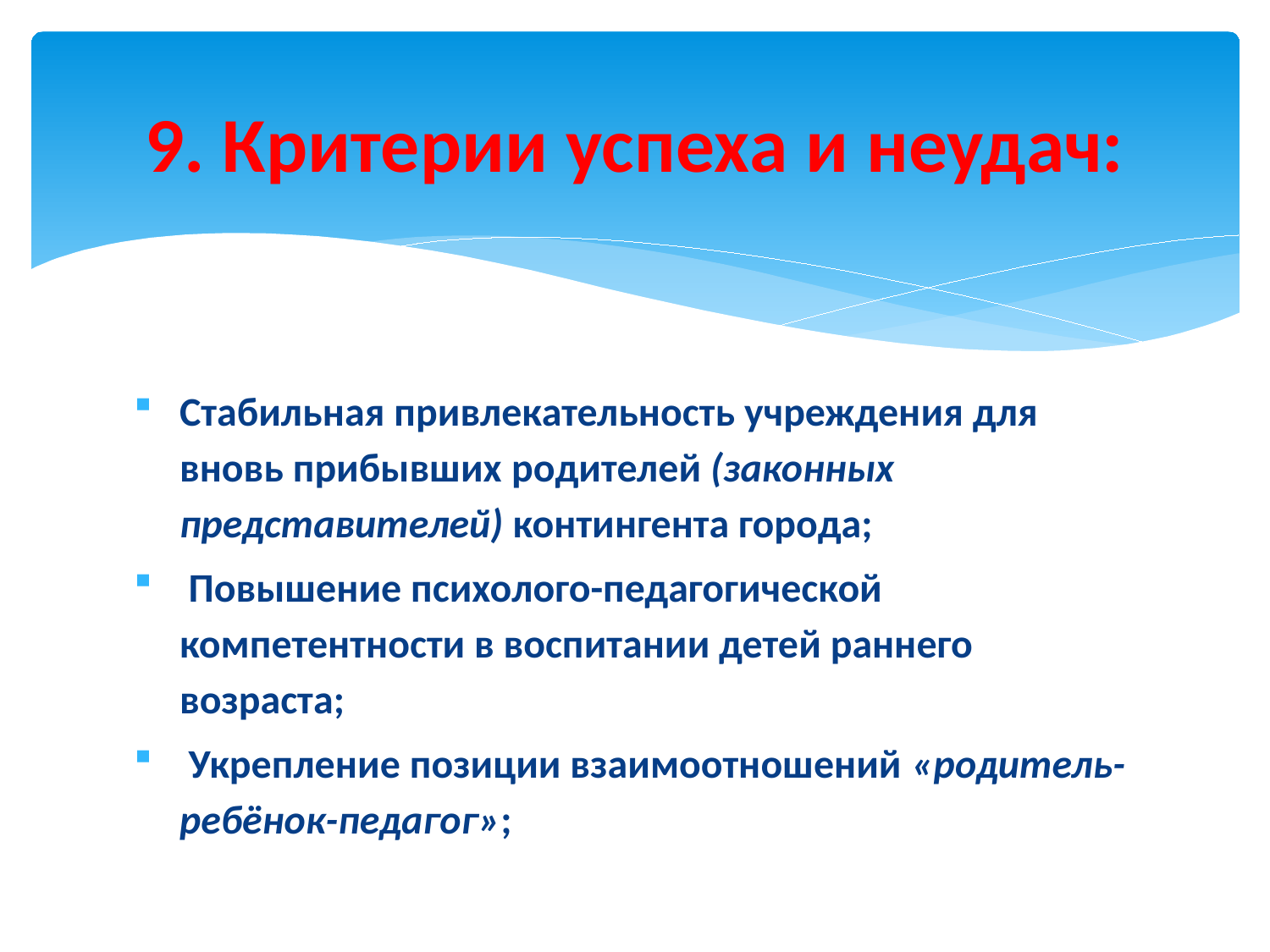

# 9. Критерии успеха и неудач:
Стабильная привлекательность учреждения для вновь прибывших родителей (законных представителей) контингента города;
 Повышение психолого-педагогической компетентности в воспитании детей раннего возраста;
 Укрепление позиции взаимоотношений «родитель-ребёнок-педагог»;